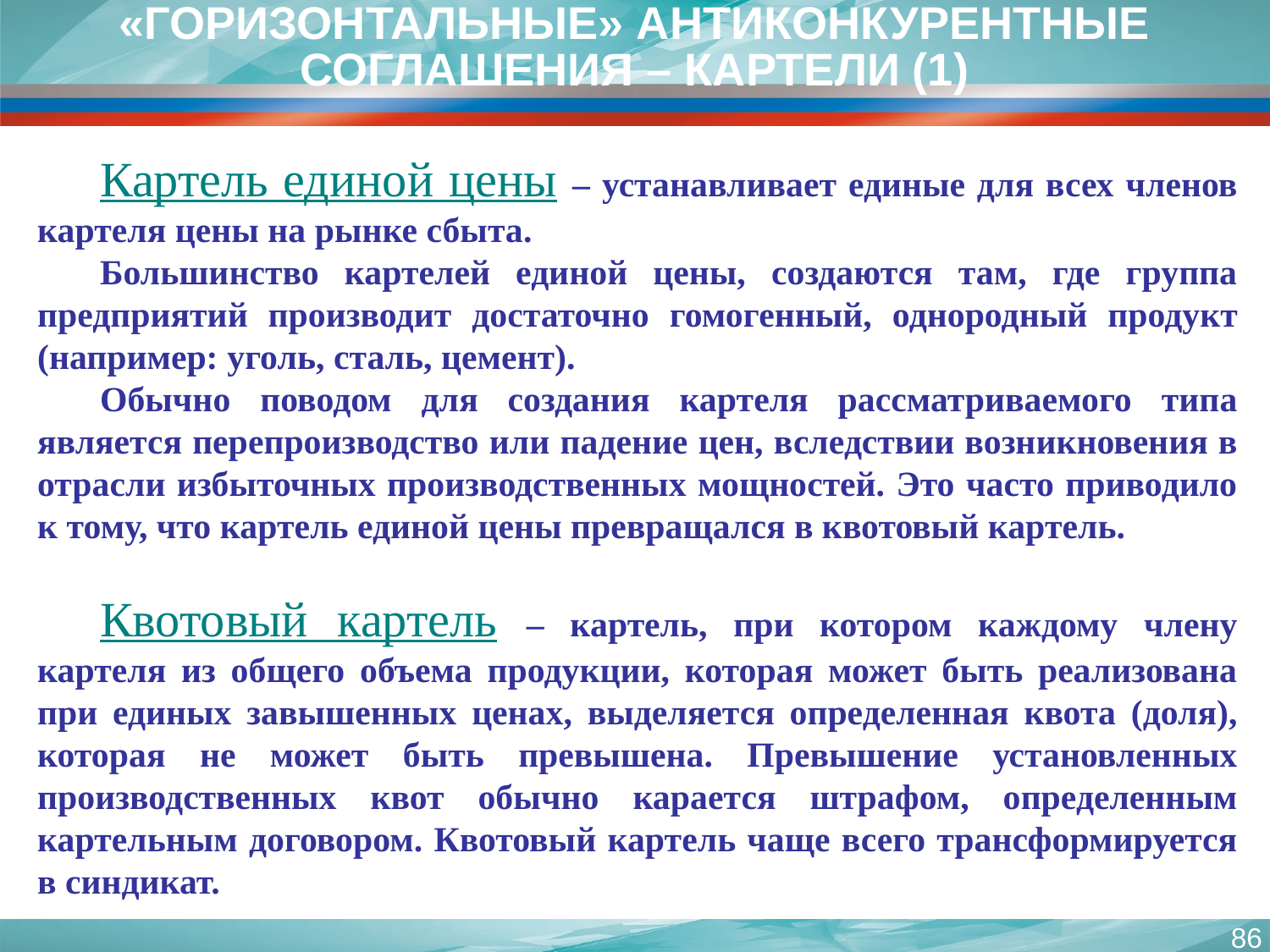

«ГОРИЗОНТАЛЬНЫЕ» АНТИКОНКУРЕНТНЫЕ СОГЛАШЕНИЯ – КАРТЕЛИ (1)
Картель единой цены – устанавливает единые для всех членов картеля цены на рынке сбыта.
Большинство картелей единой цены, создаются там, где группа предприятий производит достаточно гомогенный, однородный продукт (например: уголь, сталь, цемент).
Обычно поводом для создания картеля рассматриваемого типа является перепроизводство или падение цен, вследствии возникновения в отрасли избыточных производственных мощностей. Это часто приводило к тому, что картель единой цены превращался в квотовый картель.

Квотовый картель – картель, при котором каждому члену картеля из общего объема продукции, которая может быть реализована при единых завышенных ценах, выделяется определенная квота (доля), которая не может быть превышена. Превышение установленных производственных квот обычно карается штрафом, определенным картельным договором. Квотовый картель чаще всего трансформируется в синдикат.

86